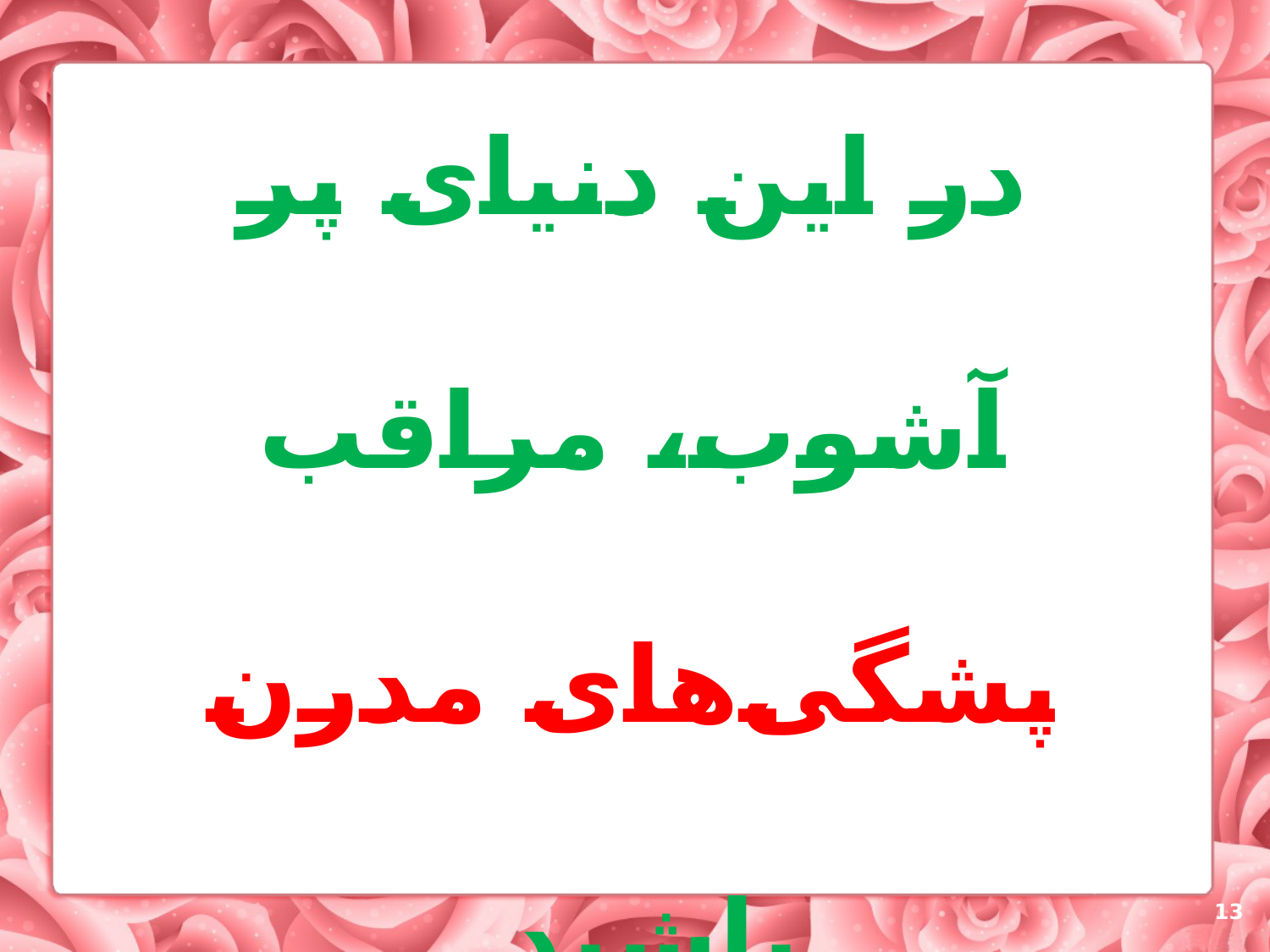

در این دنیای پر آشوب، مراقب پشگی‌های مدرن باشید.